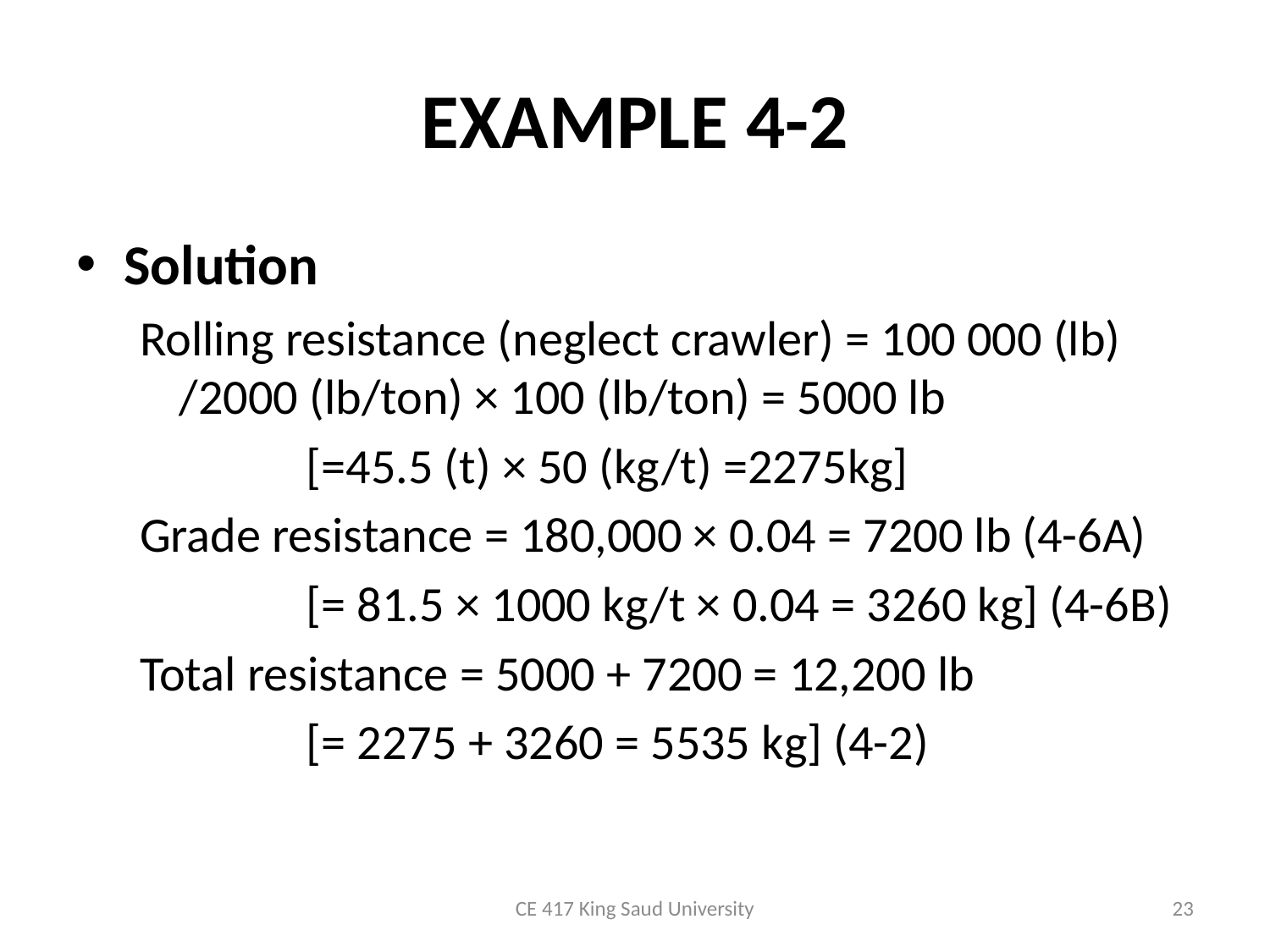

# EXAMPLE 4-2
Solution
Rolling resistance (neglect crawler) = 100 000 (lb) /2000 (lb/ton) × 100 (lb/ton) = 5000 lb
		[=45.5 (t) × 50 (kg/t) =2275kg]
Grade resistance = 180,000 × 0.04 = 7200 lb (4-6A)
		[= 81.5 × 1000 kg/t × 0.04 = 3260 kg] (4-6B)
Total resistance = 5000 + 7200 = 12,200 lb
		[= 2275 + 3260 = 5535 kg] (4-2)

CE 417 King Saud University
23